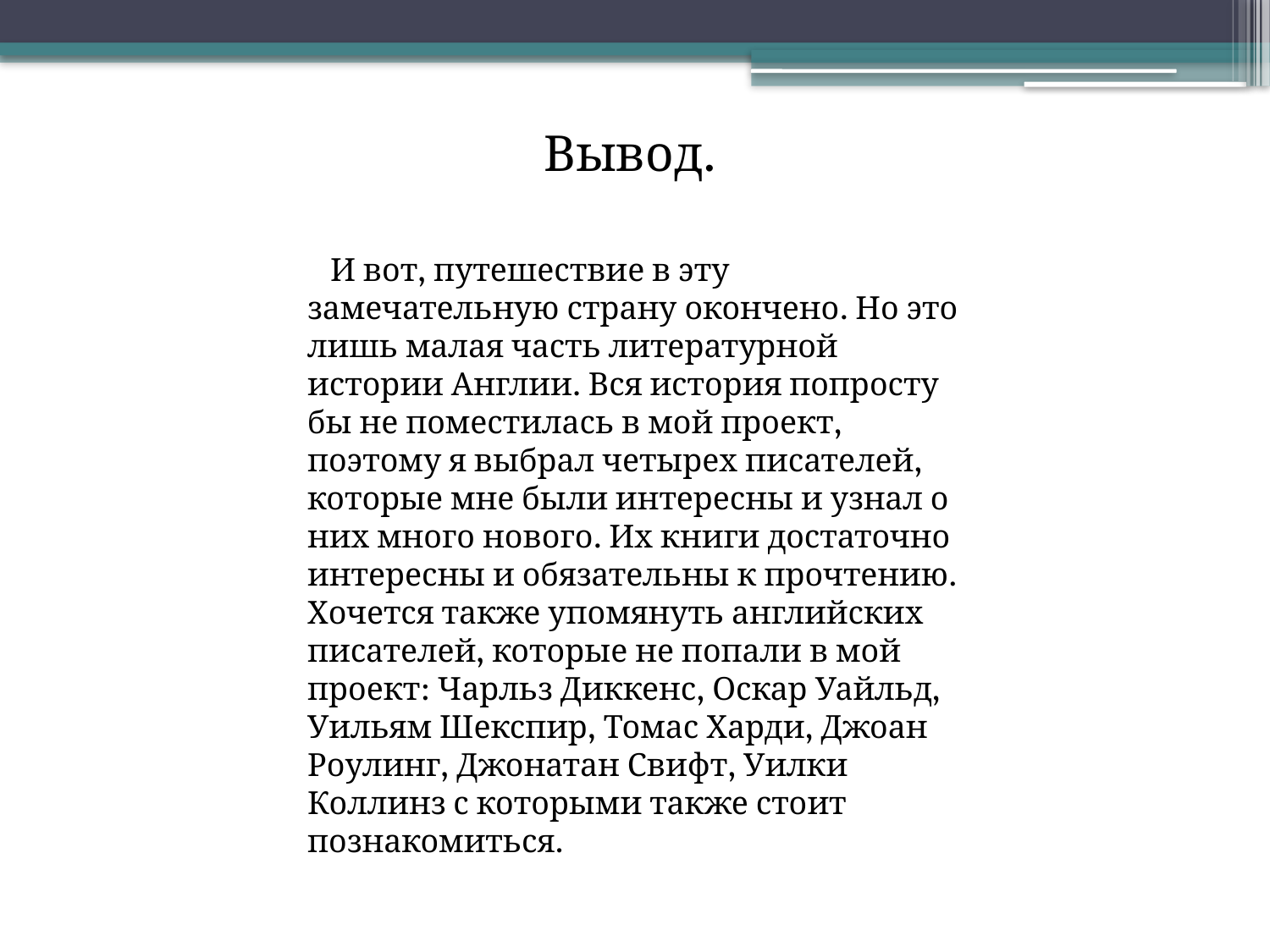

Вывод.
   И вот, путешествие в эту замечательную страну окончено. Но это лишь малая часть литературной истории Англии. Вся история попросту бы не поместилась в мой проект, поэтому я выбрал четырех писателей, которые мне были интересны и узнал о них много нового. Их книги достаточно интересны и обязательны к прочтению. Хочется также упомянуть английских писателей, которые не попали в мой проект: Чарльз Диккенс, Оскар Уайльд, Уильям Шекспир, Томас Харди, Джоан Роулинг, Джонатан Свифт, Уилки Коллинз с которыми также стоит познакомиться.